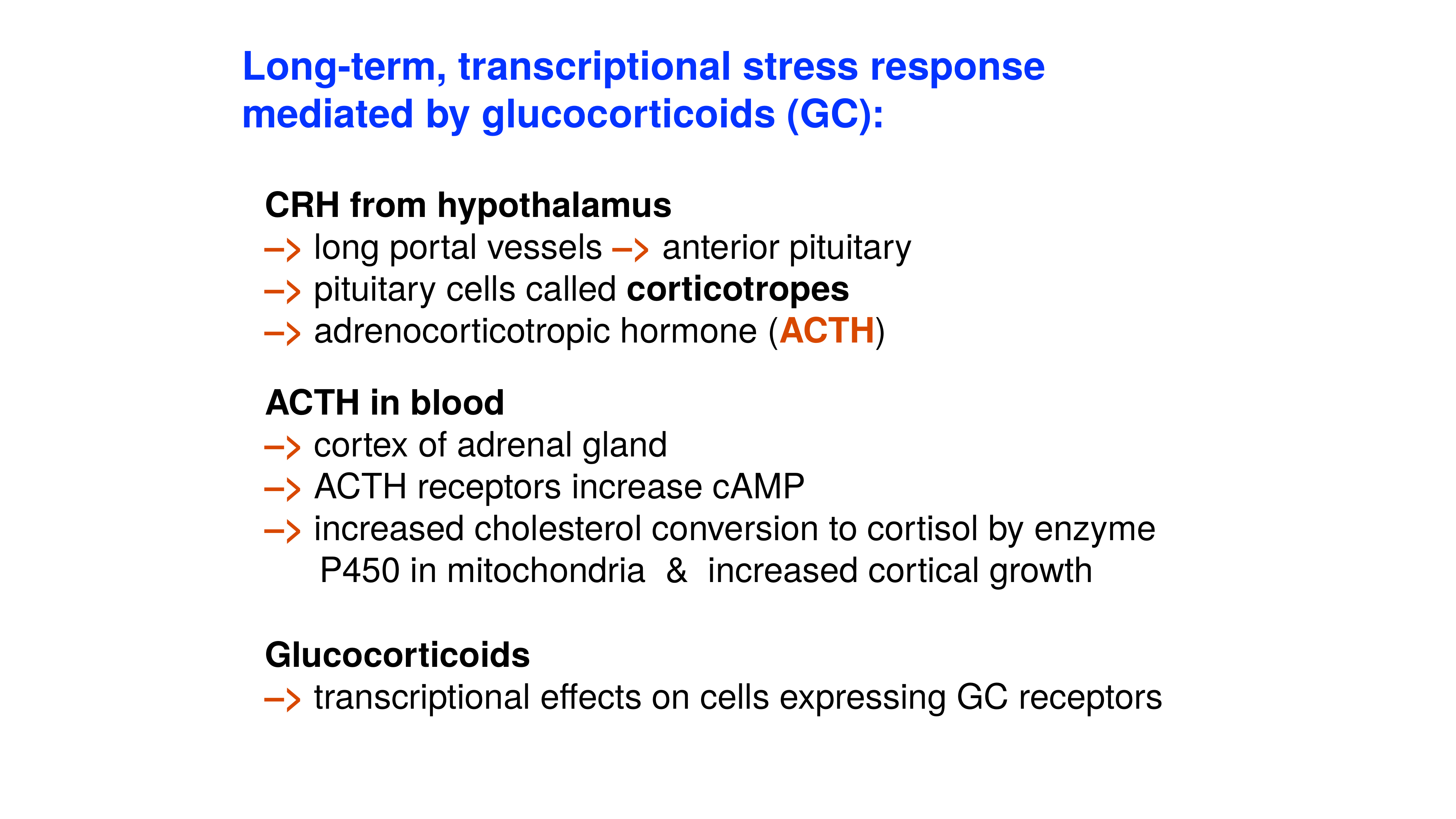

# Long-term, transcriptional stress response mediated by glucocorticoids (GC):
CRH from hypothalamus
–> long portal vessels –> anterior pituitary
–> pituitary cells called corticotropes
–> adrenocorticotropic hormone (ACTH)
ACTH in blood
–> cortex of adrenal gland
–> ACTH receptors increase cAMP
–> increased cholesterol conversion to cortisol by enzyme P450 in mitochondria  &  increased cortical growth
Glucocorticoids
–> transcriptional effects on cells expressing GC receptors